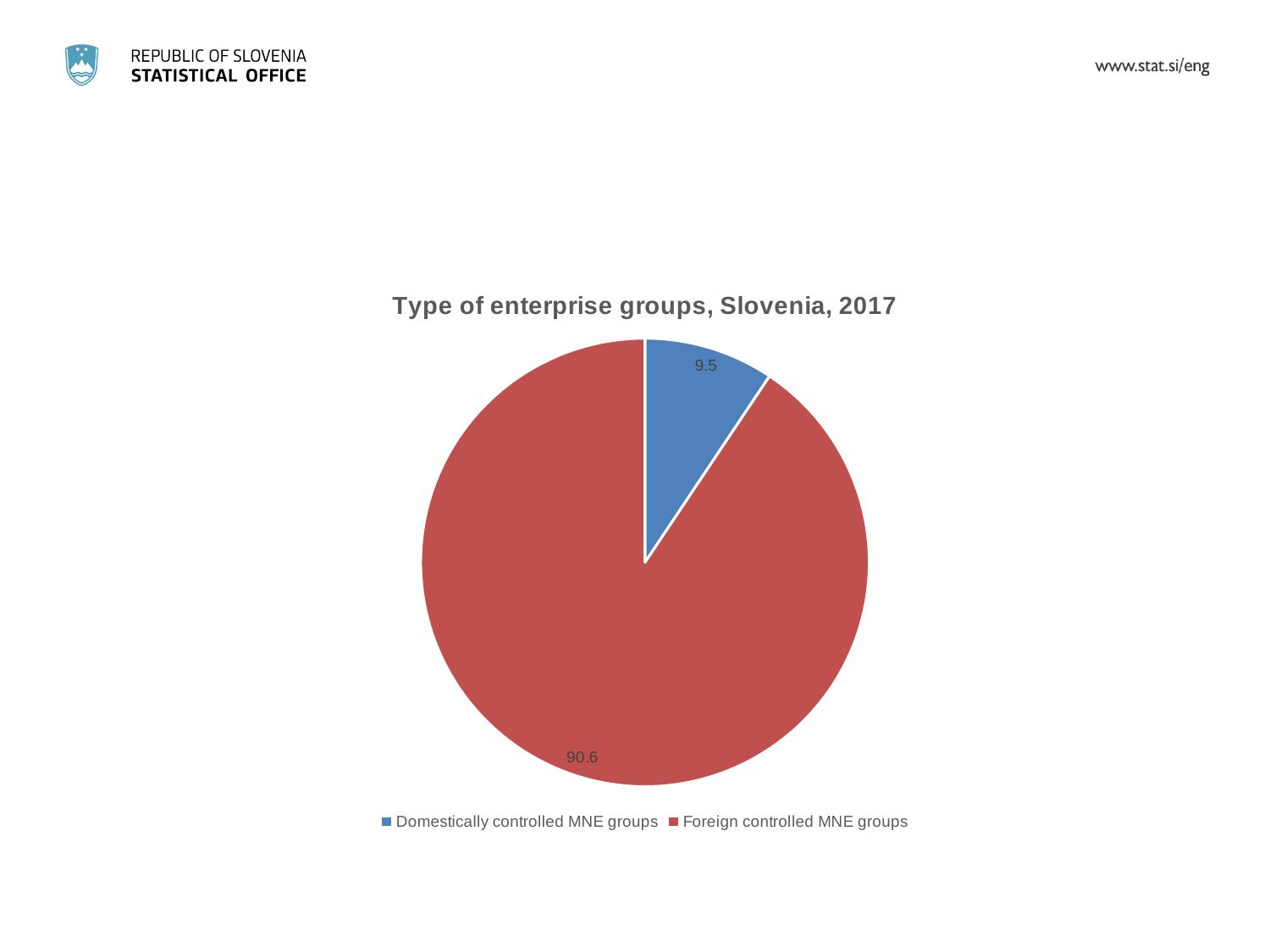

### Chart: Type of enterprise groups, Slovenia, 2017

| Category |  |
|---|---|
| Domestically controlled MNE groups | 9.38037865748709 |
| Foreign controlled MNE groups | 90.6196213425129 |